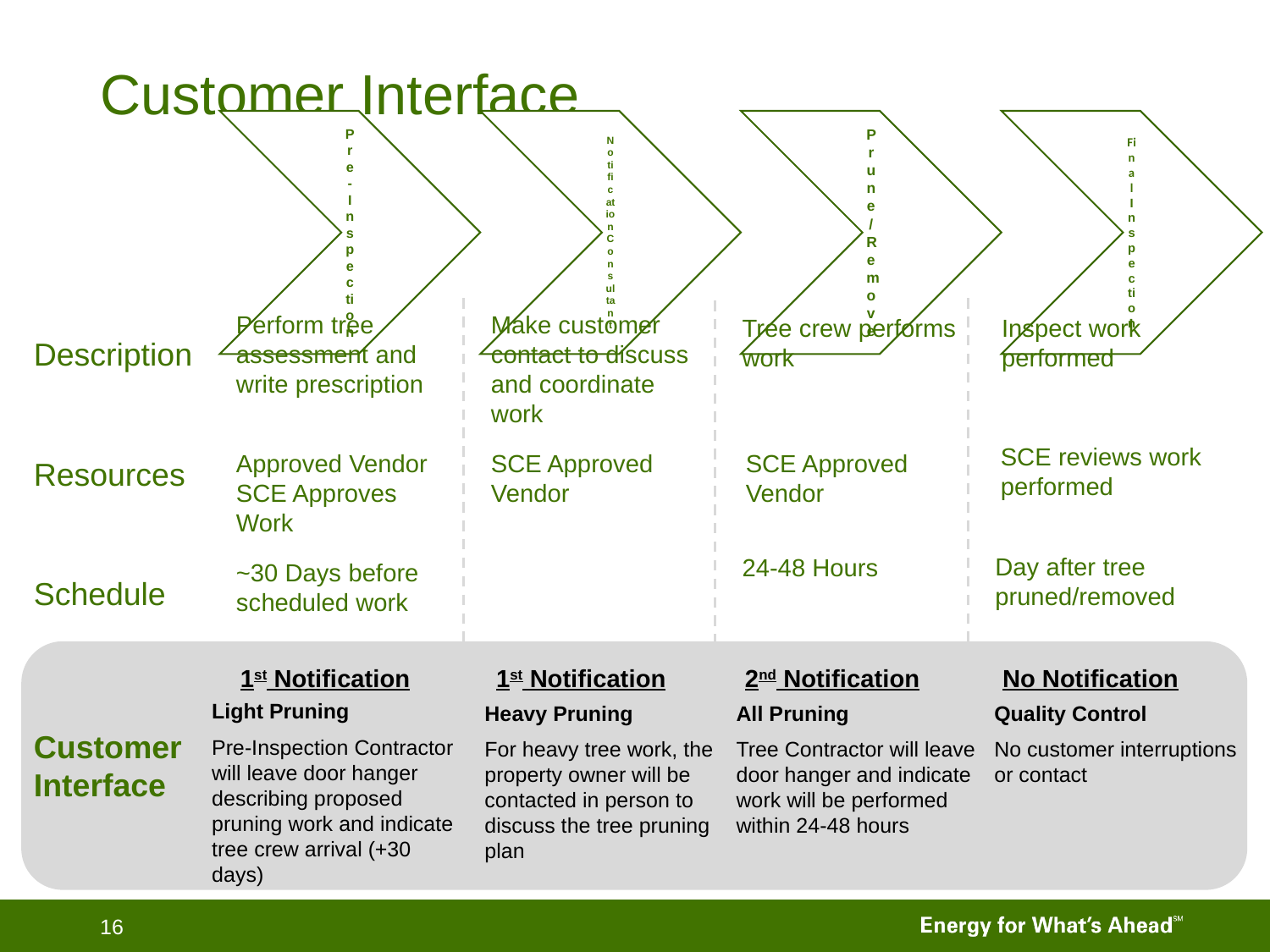

# Customer Interface
Pre-Inspection
Notification Consultant
Prune/Remove
Final Inspection
Perform tree assessment and write prescription
Make customer contact to discuss and coordinate work
Inspect work performed
Tree crew performs work
Description
SCE reviews work performed
Approved Vendor
SCE Approves Work
SCE Approved Vendor
SCE Approved Vendor
Resources
Day after tree pruned/removed
24-48 Hours
~30 Days before scheduled work
Schedule

1st Notification
2nd Notification
No Notification
1st Notification
Light Pruning
Pre-Inspection Contractor will leave door hanger describing proposed pruning work and indicate tree crew arrival (+30 days)
Heavy Pruning
For heavy tree work, the property owner will be contacted in person to discuss the tree pruning plan
All Pruning
Tree Contractor will leave door hanger and indicate work will be performed within 24-48 hours
Quality Control
No customer interruptions or contact
Customer Interface
16